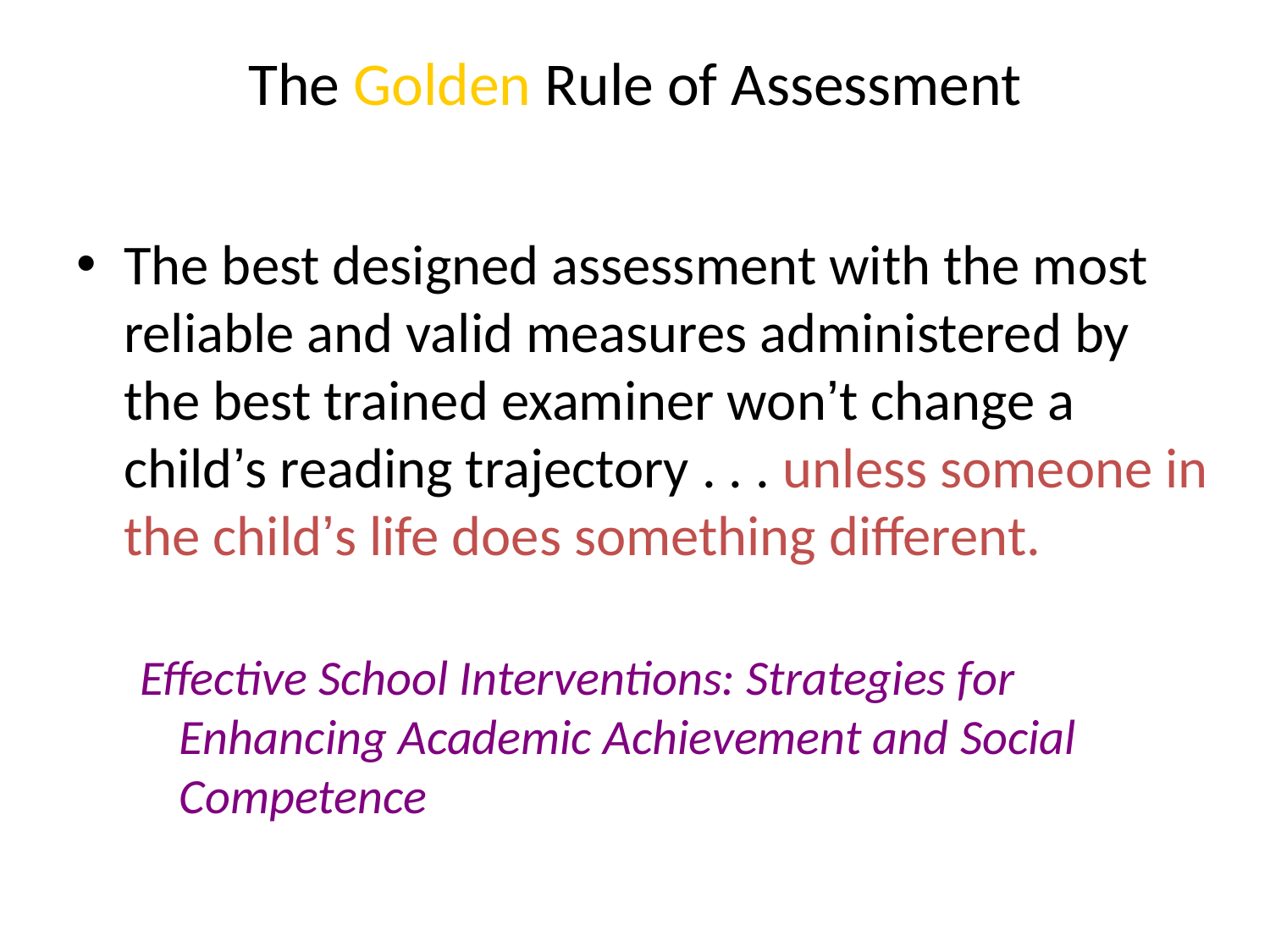

# The Golden Rule of Assessment
The best designed assessment with the most reliable and valid measures administered by the best trained examiner won’t change a child’s reading trajectory . . . unless someone in the child’s life does something different.

Effective School Interventions: Strategies for Enhancing Academic Achievement and Social Competence